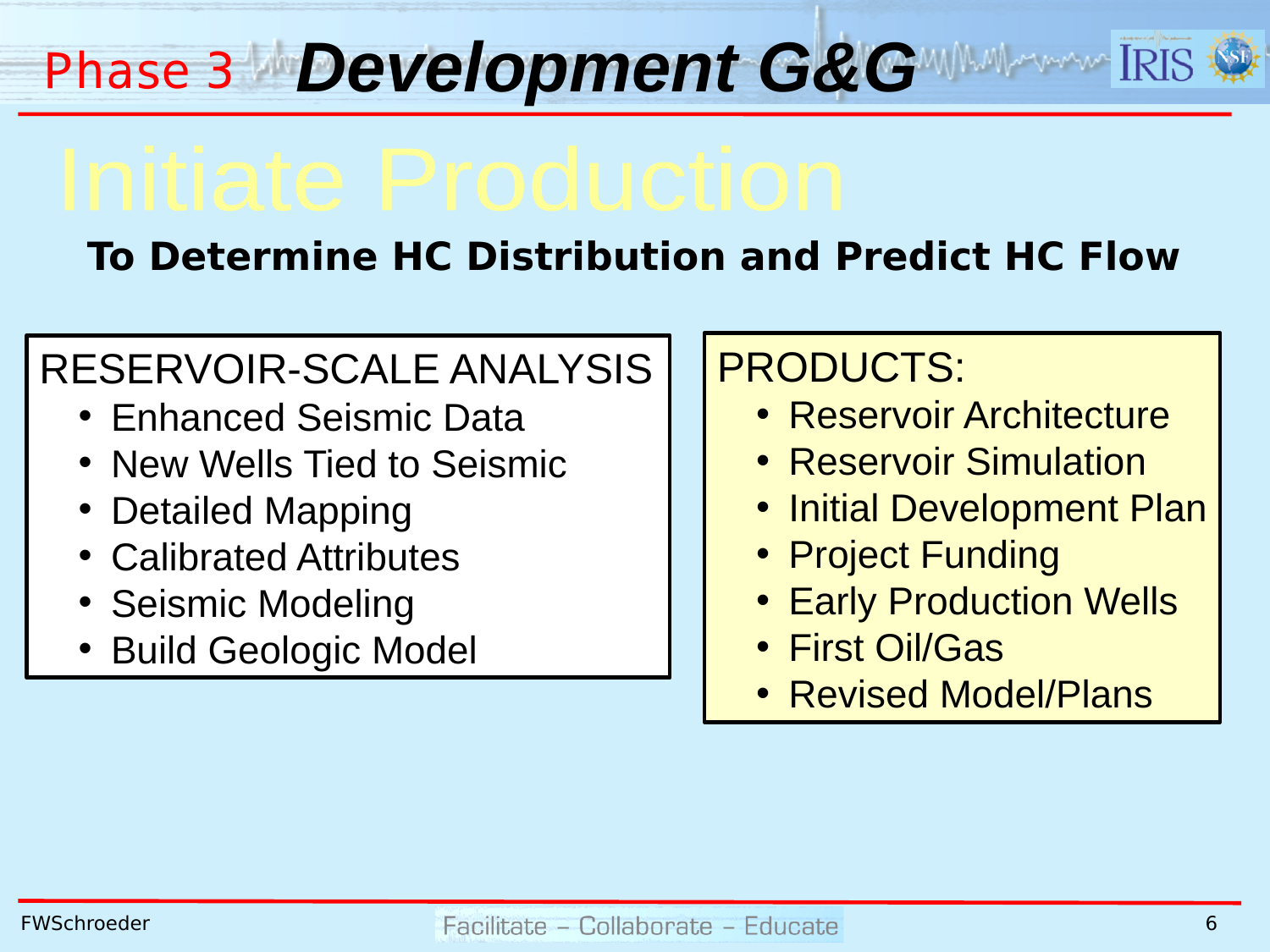

Development G&G
# Phase 3
Initiate Production

To Determine HC Distribution and Predict HC Flow
PRODUCTS:
Reservoir Architecture
Reservoir Simulation
Initial Development Plan
Project Funding
Early Production Wells
First Oil/Gas
Revised Model/Plans
RESERVOIR-SCALE ANALYSIS
Enhanced Seismic Data
New Wells Tied to Seismic
Detailed Mapping
Calibrated Attributes
Seismic Modeling
Build Geologic Model